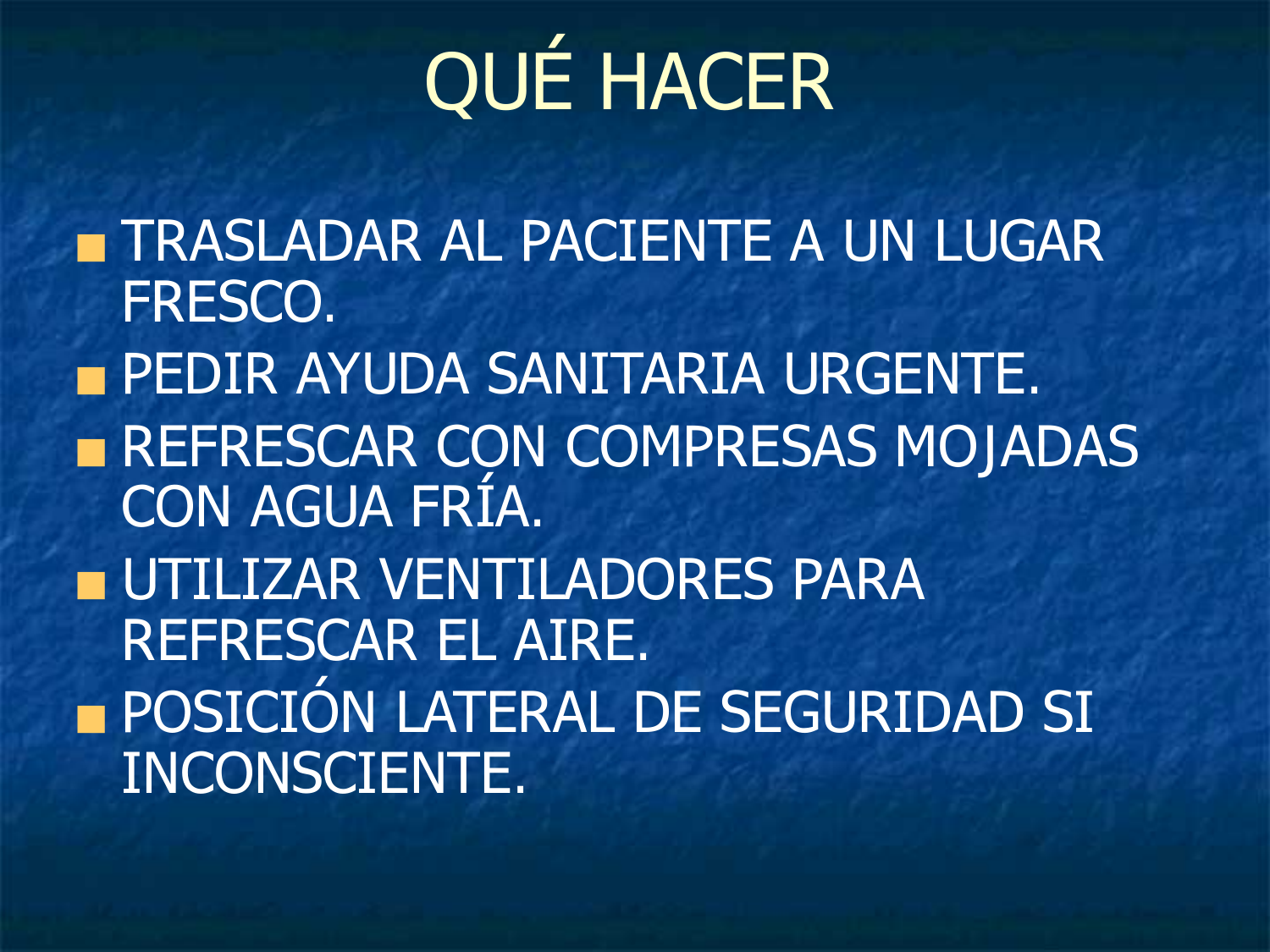

# QUÉ HACER
TRASLADAR AL PACIENTE A UN LUGAR FRESCO.
PEDIR AYUDA SANITARIA URGENTE.
REFRESCAR CON COMPRESAS MOJADAS CON AGUA FRÍA.
UTILIZAR VENTILADORES PARA REFRESCAR EL AIRE.
POSICIÓN LATERAL DE SEGURIDAD SI INCONSCIENTE.